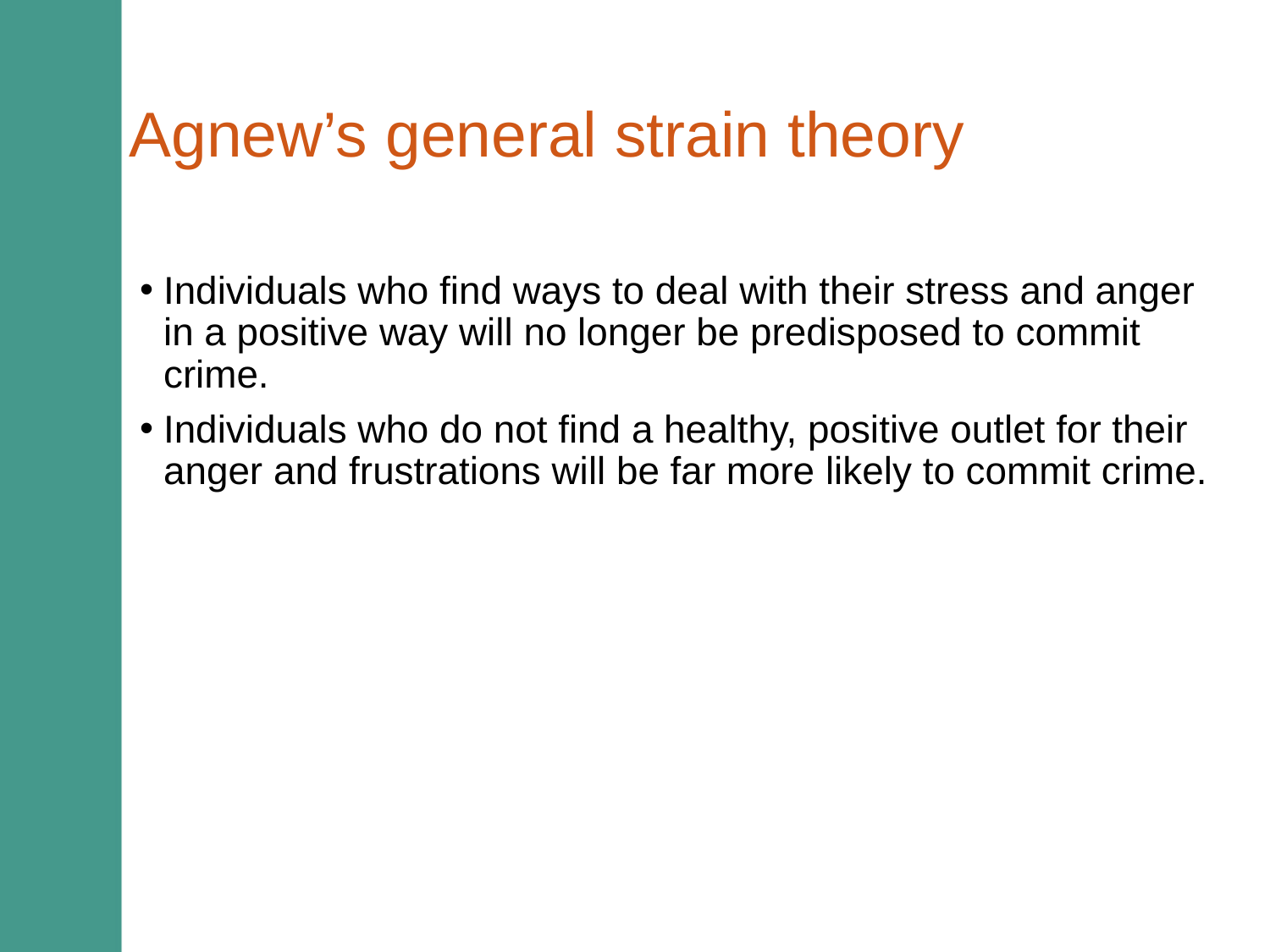

# Agnew’s general strain theory
Individuals who find ways to deal with their stress and anger in a positive way will no longer be predisposed to commit crime.
Individuals who do not find a healthy, positive outlet for their anger and frustrations will be far more likely to commit crime.